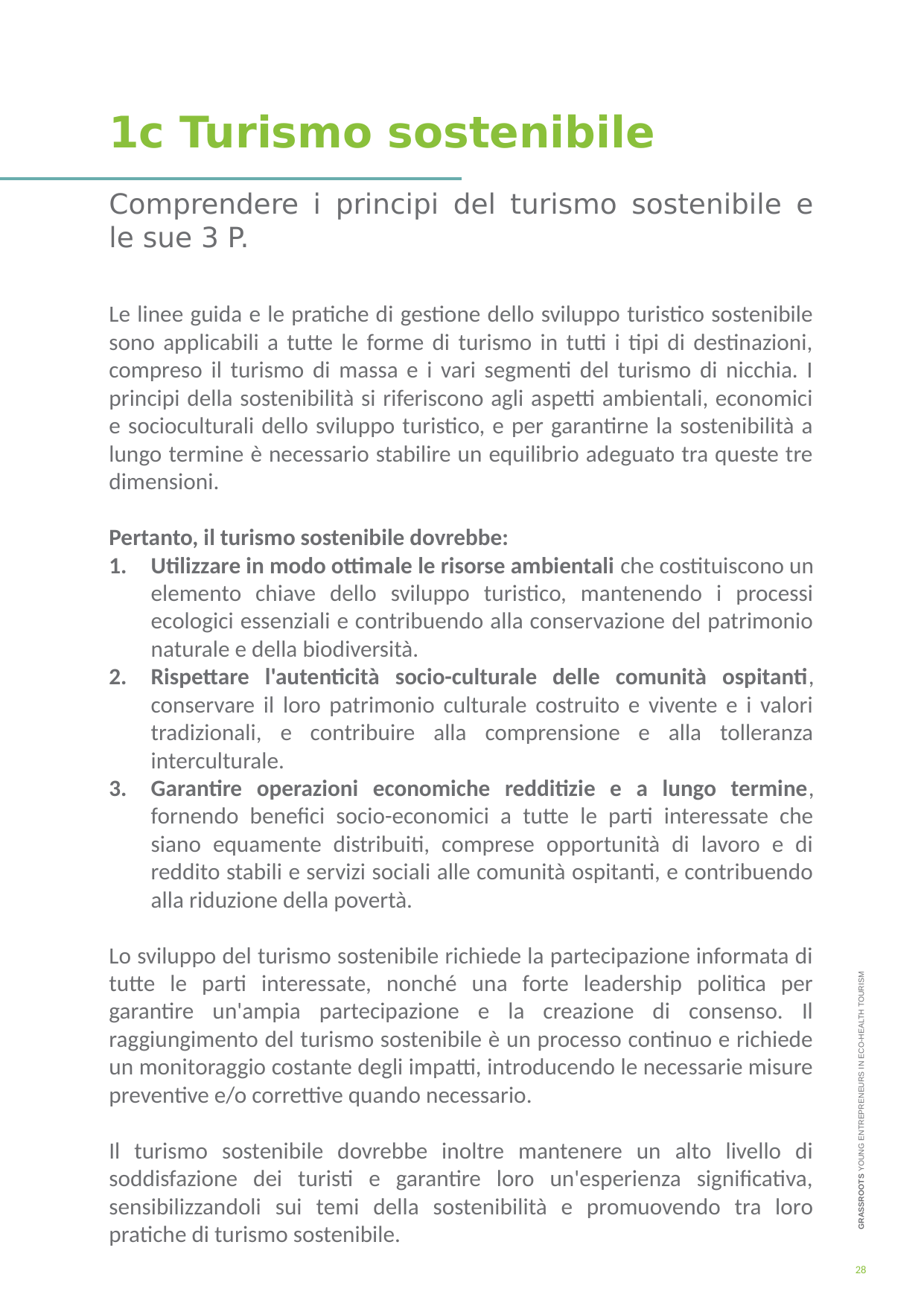

1c Turismo sostenibile
Comprendere i principi del turismo sostenibile e le sue 3 P.
Le linee guida e le pratiche di gestione dello sviluppo turistico sostenibile sono applicabili a tutte le forme di turismo in tutti i tipi di destinazioni, compreso il turismo di massa e i vari segmenti del turismo di nicchia. I principi della sostenibilità si riferiscono agli aspetti ambientali, economici e socioculturali dello sviluppo turistico, e per garantirne la sostenibilità a lungo termine è necessario stabilire un equilibrio adeguato tra queste tre dimensioni.

Pertanto, il turismo sostenibile dovrebbe:
Utilizzare in modo ottimale le risorse ambientali che costituiscono un elemento chiave dello sviluppo turistico, mantenendo i processi ecologici essenziali e contribuendo alla conservazione del patrimonio naturale e della biodiversità.
Rispettare l'autenticità socio-culturale delle comunità ospitanti, conservare il loro patrimonio culturale costruito e vivente e i valori tradizionali, e contribuire alla comprensione e alla tolleranza interculturale.
Garantire operazioni economiche redditizie e a lungo termine, fornendo benefici socio-economici a tutte le parti interessate che siano equamente distribuiti, comprese opportunità di lavoro e di reddito stabili e servizi sociali alle comunità ospitanti, e contribuendo alla riduzione della povertà.

Lo sviluppo del turismo sostenibile richiede la partecipazione informata di tutte le parti interessate, nonché una forte leadership politica per garantire un'ampia partecipazione e la creazione di consenso. Il raggiungimento del turismo sostenibile è un processo continuo e richiede un monitoraggio costante degli impatti, introducendo le necessarie misure preventive e/o correttive quando necessario.

Il turismo sostenibile dovrebbe inoltre mantenere un alto livello di soddisfazione dei turisti e garantire loro un'esperienza significativa, sensibilizzandoli sui temi della sostenibilità e promuovendo tra loro pratiche di turismo sostenibile.

28